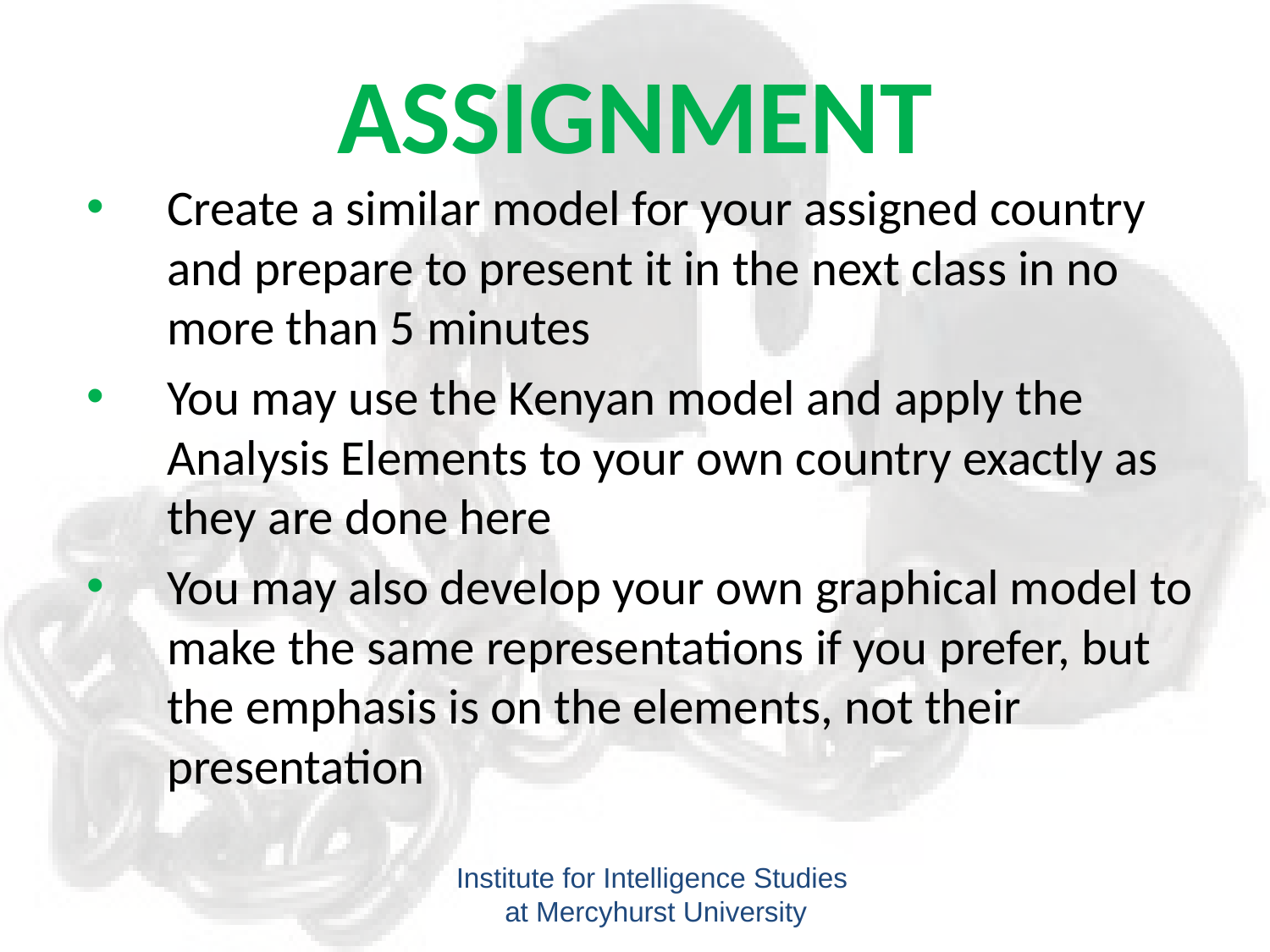

# ASSIGNMENT
Create a similar model for your assigned country and prepare to present it in the next class in no more than 5 minutes
You may use the Kenyan model and apply the Analysis Elements to your own country exactly as they are done here
You may also develop your own graphical model to make the same representations if you prefer, but the emphasis is on the elements, not their presentation

Institute for Intelligence Studies
at Mercyhurst University